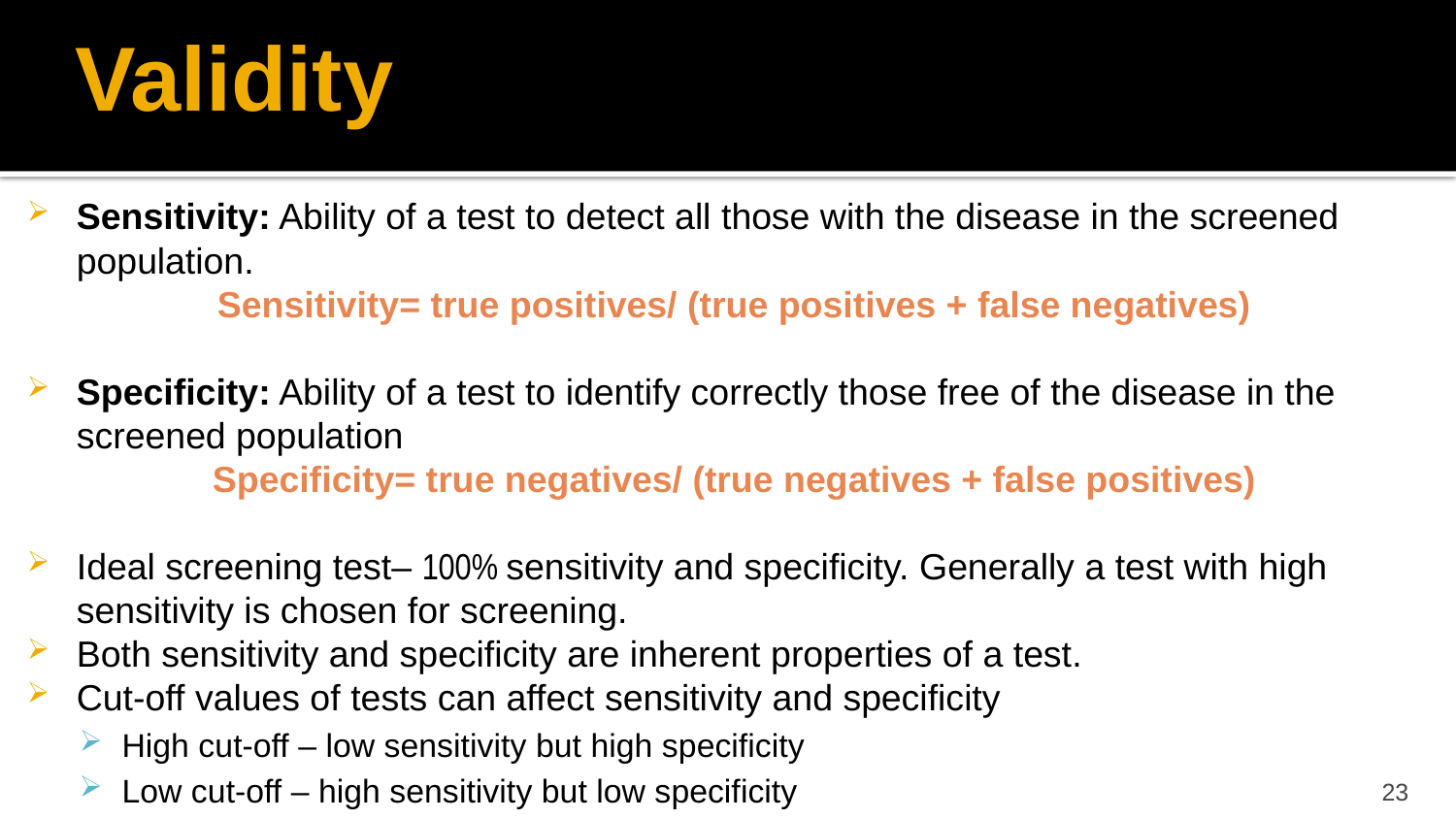

# Validity
Sensitivity: Ability of a test to detect all those with the disease in the screened population.
Sensitivity= true positives/ (true positives + false negatives)

Specificity: Ability of a test to identify correctly those free of the disease in the screened population
Specificity= true negatives/ (true negatives + false positives)

Ideal screening test– 100% sensitivity and specificity. Generally a test with high sensitivity is chosen for screening.
Both sensitivity and specificity are inherent properties of a test.
Cut-off values of tests can affect sensitivity and specificity
High cut-off – low sensitivity but high specificity
Low cut-off – high sensitivity but low specificity
23